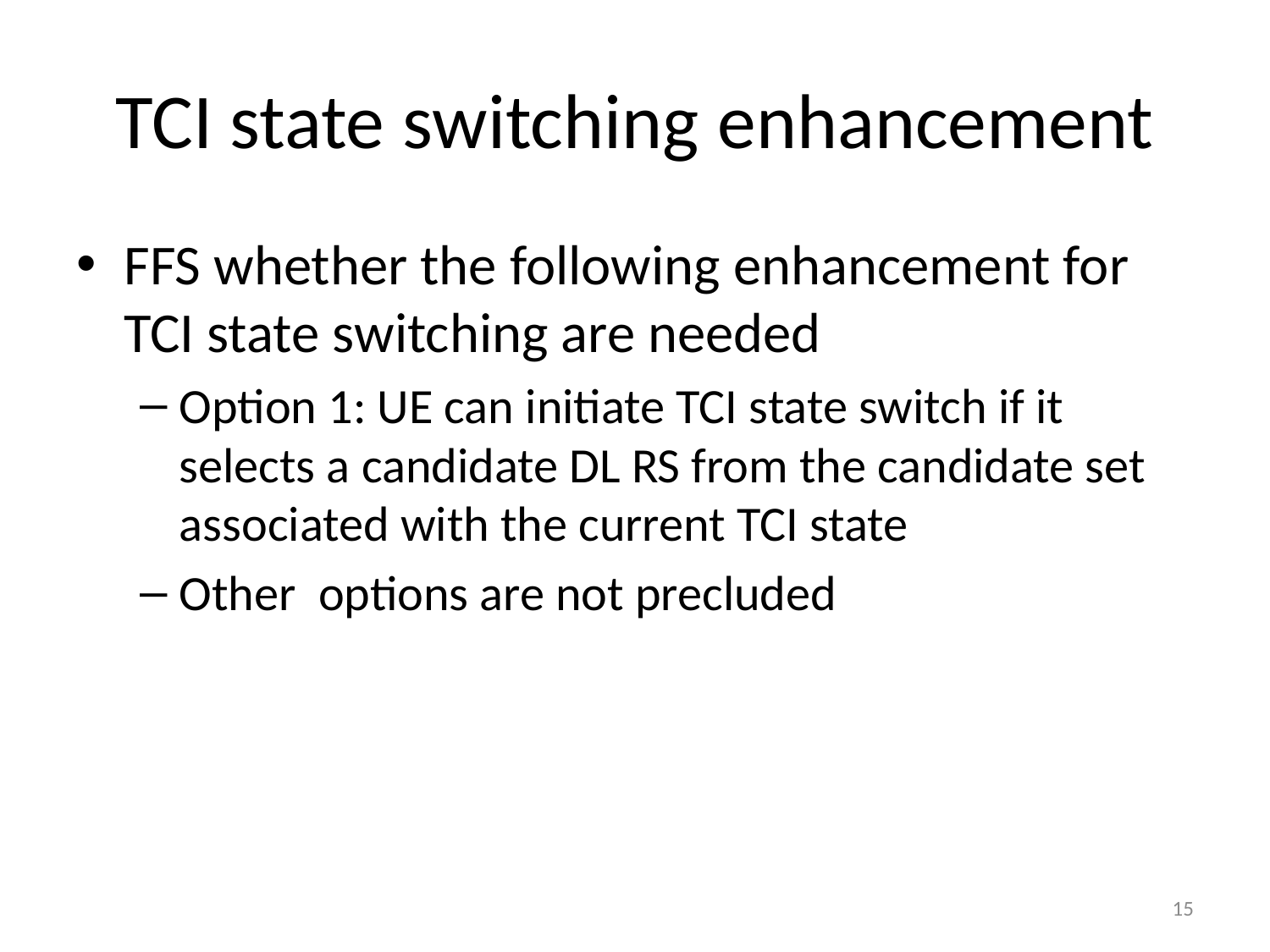

# TCI state switching enhancement
FFS whether the following enhancement for TCI state switching are needed
Option 1: UE can initiate TCI state switch if it selects a candidate DL RS from the candidate set associated with the current TCI state
Other  options are not precluded

15